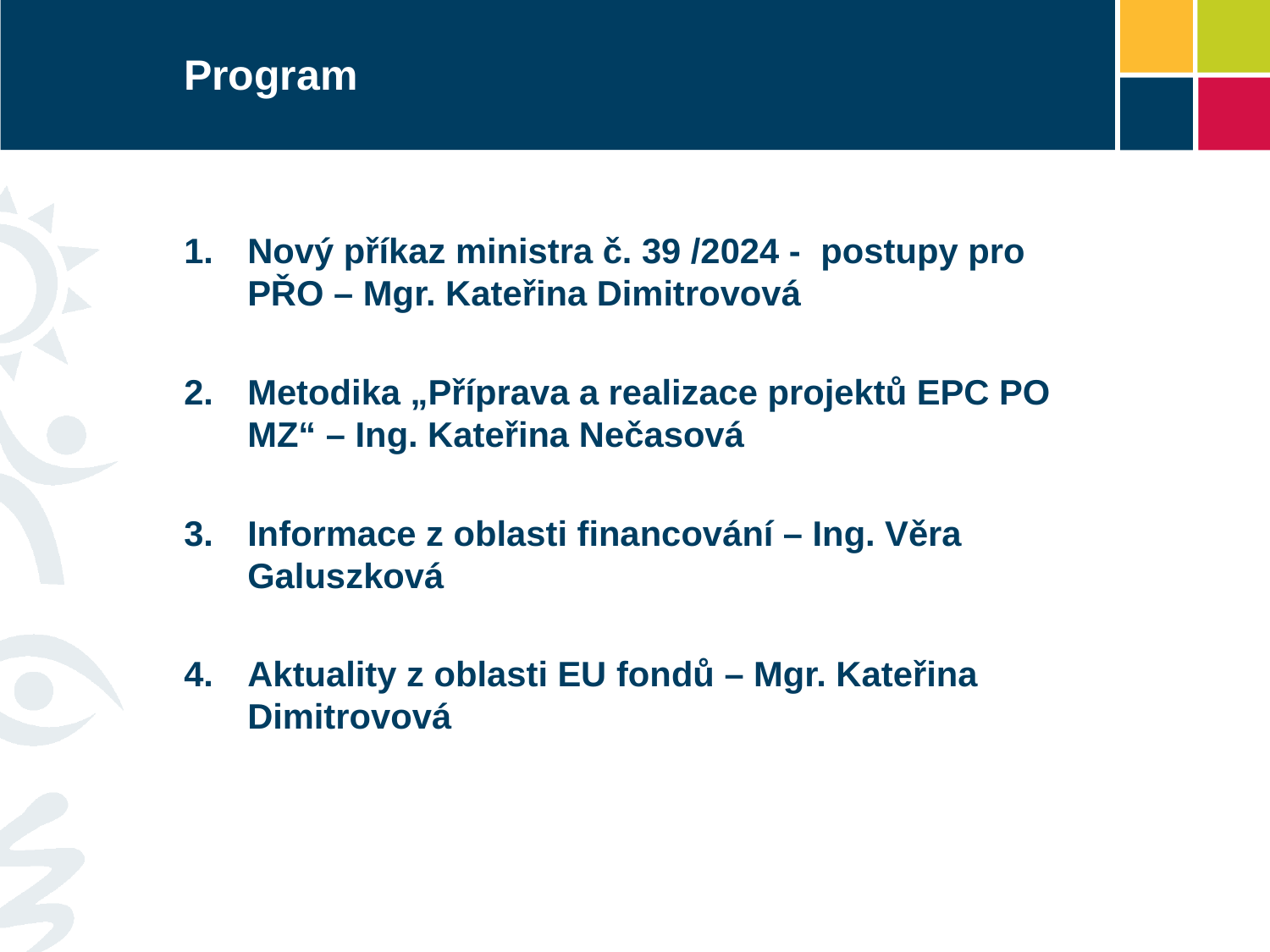

# Program
Nový příkaz ministra č. 39 /2024 -  postupy pro PŘO – Mgr. Kateřina Dimitrovová

Metodika „Příprava a realizace projektů EPC PO MZ“ – Ing. Kateřina Nečasová

Informace z oblasti financování – Ing. Věra Galuszková

Aktuality z oblasti EU fondů – Mgr. Kateřina Dimitrovová